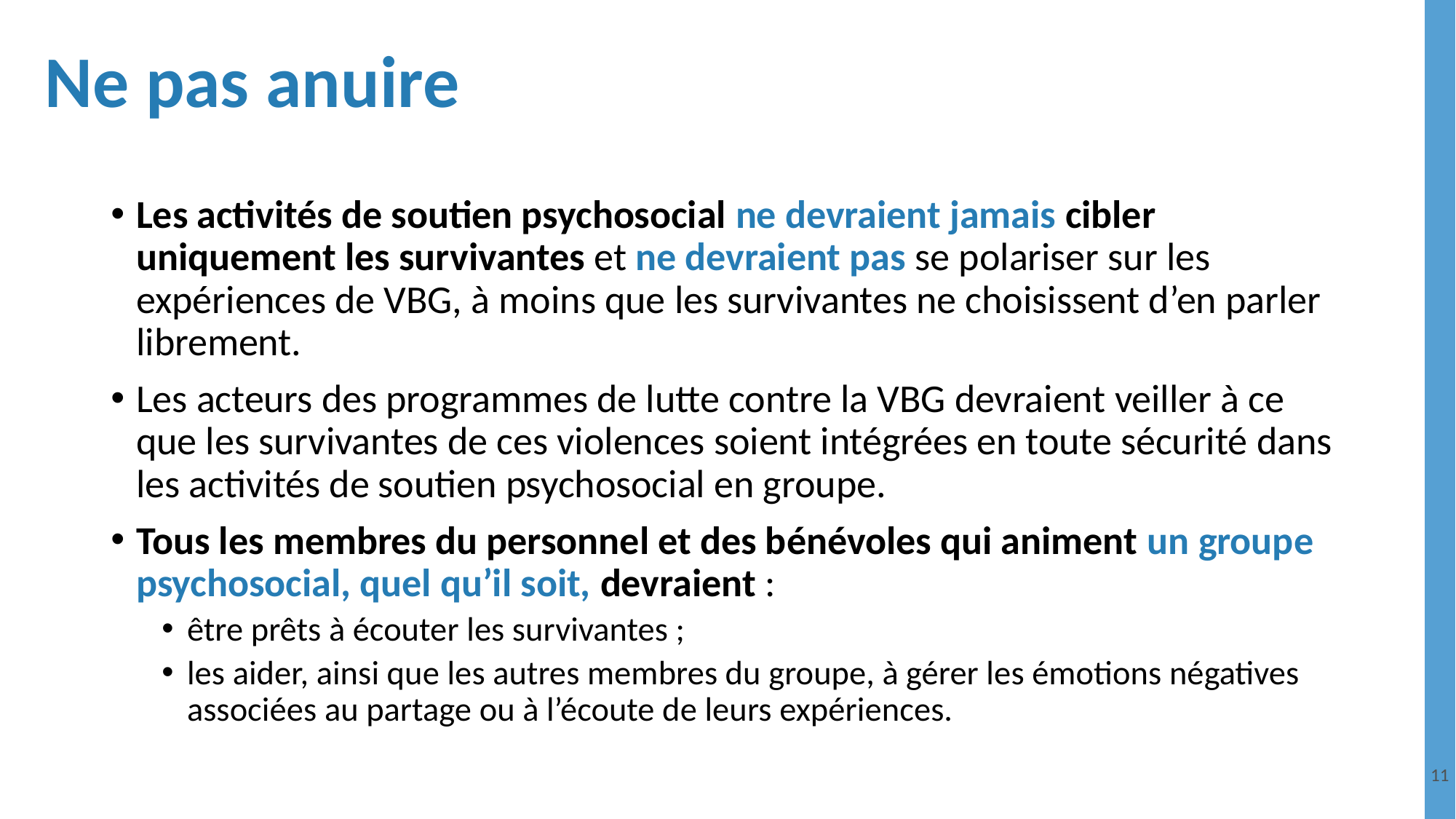

# Ne pas anuire
Les activités de soutien psychosocial ne devraient jamais cibler uniquement les survivantes et ne devraient pas se polariser sur les expériences de VBG, à moins que les survivantes ne choisissent d’en parler librement.
Les acteurs des programmes de lutte contre la VBG devraient veiller à ce que les survivantes de ces violences soient intégrées en toute sécurité dans les activités de soutien psychosocial en groupe.
Tous les membres du personnel et des bénévoles qui animent un groupe psychosocial, quel qu’il soit, devraient :
être prêts à écouter les survivantes ;
les aider, ainsi que les autres membres du groupe, à gérer les émotions négatives associées au partage ou à l’écoute de leurs expériences.